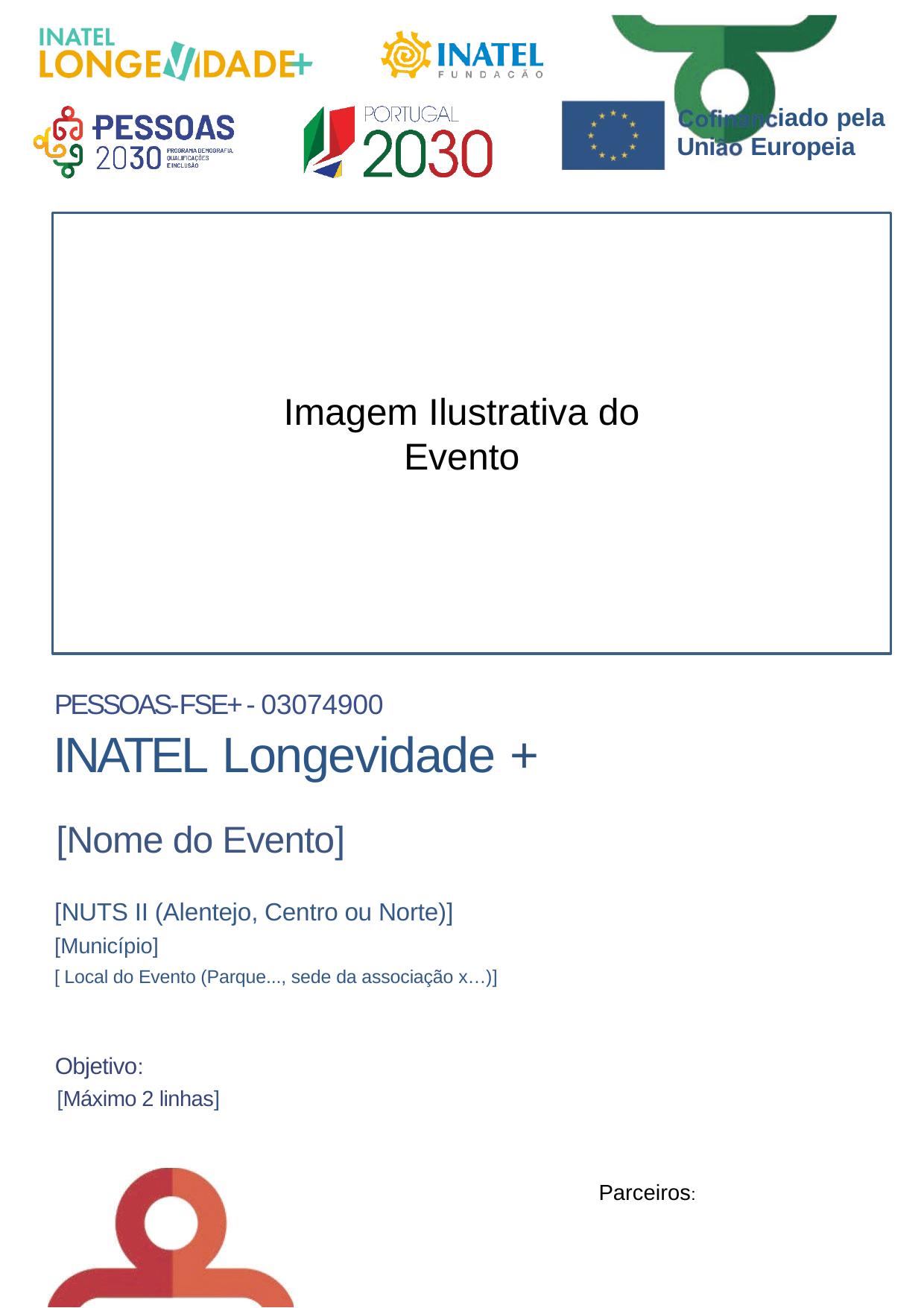

[Nome do Evento]

[NUTS II (Alentejo, Centro ou Norte)]
[Município]
[ Local do Evento (Parque..., sede da associação x…)]

[Máximo 2 linhas]